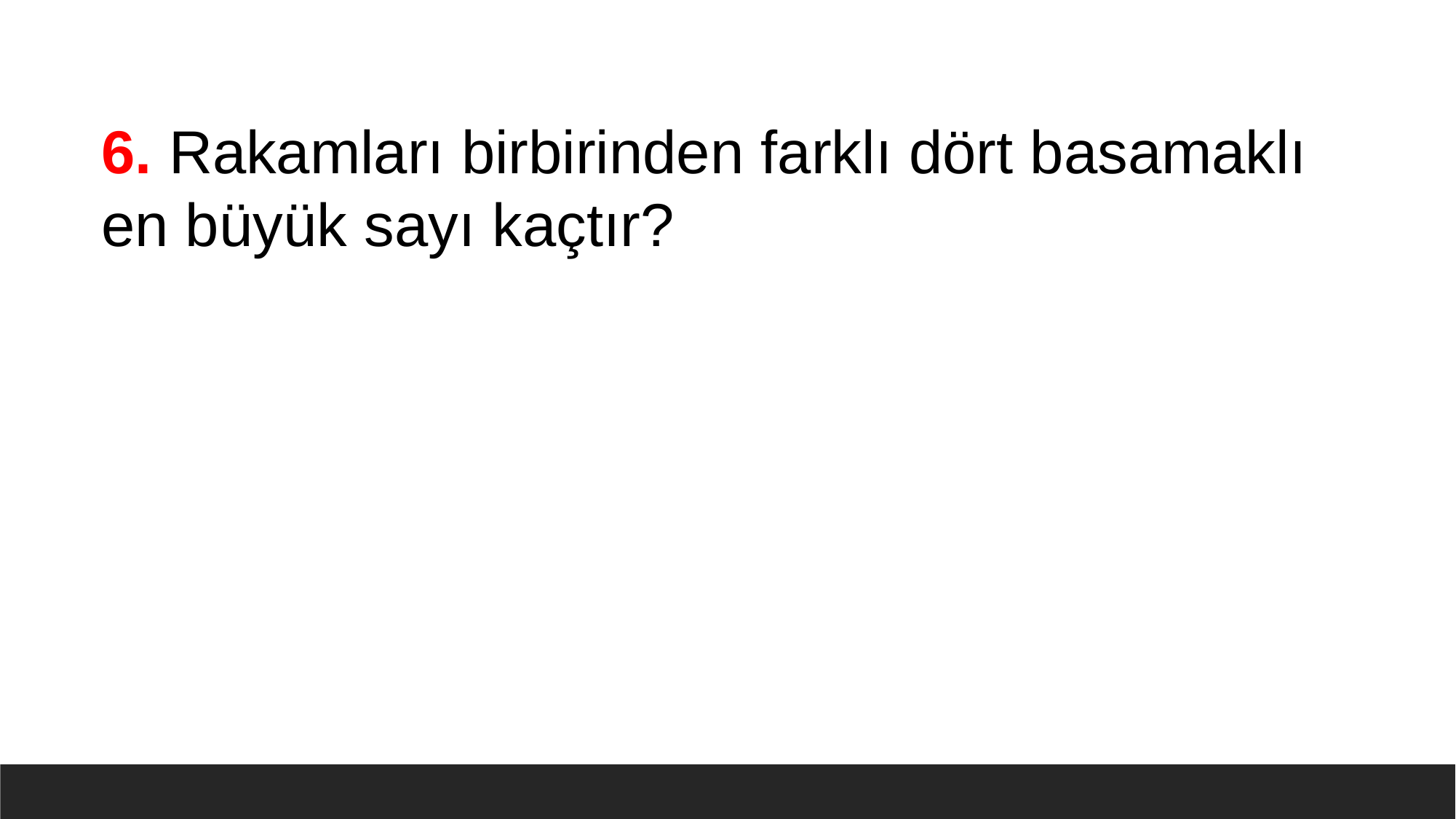

6. Rakamları birbirinden farklı dört basamaklı en büyük sayı kaçtır?